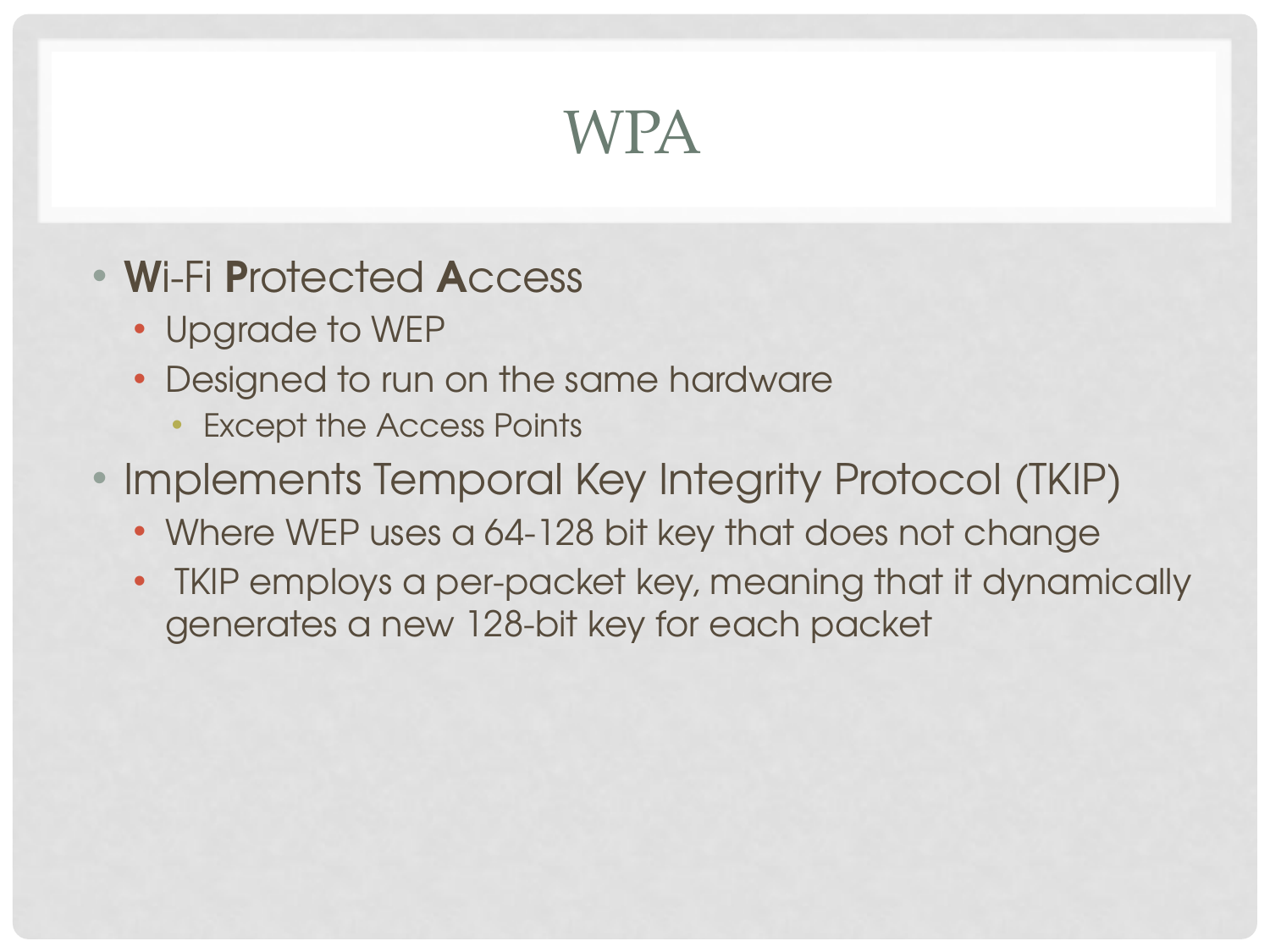

# Wpa
Wi-Fi Protected Access
Upgrade to WEP
Designed to run on the same hardware
Except the Access Points
Implements Temporal Key Integrity Protocol (TKIP)
Where WEP uses a 64-128 bit key that does not change
 TKIP employs a per-packet key, meaning that it dynamically generates a new 128-bit key for each packet